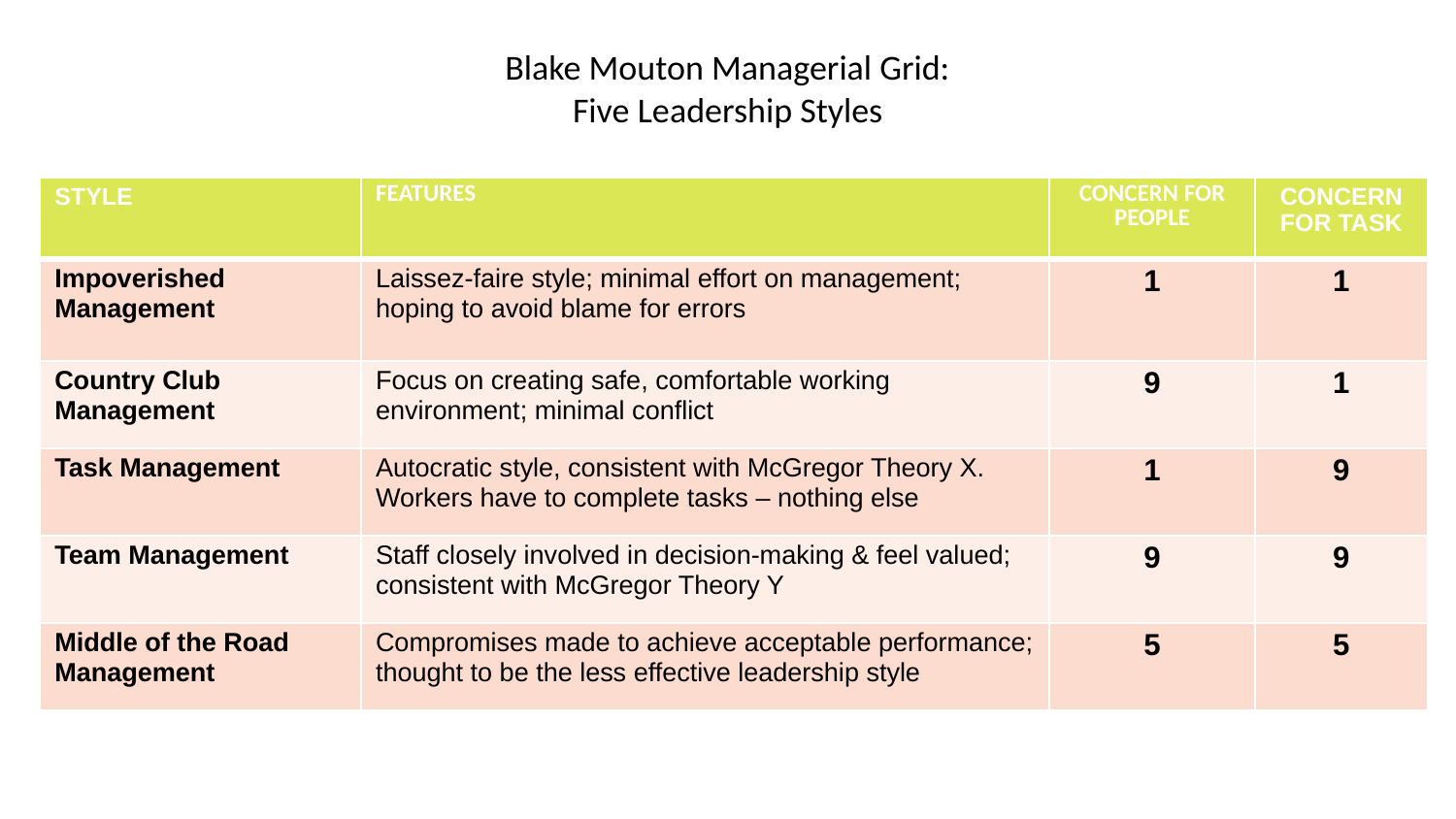

# Blake Mouton Managerial Grid: Five Leadership Styles
| STYLE | FEATURES | CONCERN FOR PEOPLE | CONCERN FOR TASK |
| --- | --- | --- | --- |
| Impoverished Management | Laissez-faire style; minimal effort on management; hoping to avoid blame for errors | 1 | 1 |
| Country Club Management | Focus on creating safe, comfortable working environment; minimal conflict | 9 | 1 |
| Task Management | Autocratic style, consistent with McGregor Theory X. Workers have to complete tasks – nothing else | 1 | 9 |
| Team Management | Staff closely involved in decision-making & feel valued; consistent with McGregor Theory Y | 9 | 9 |
| Middle of the Road Management | Compromises made to achieve acceptable performance; thought to be the less effective leadership style | 5 | 5 |